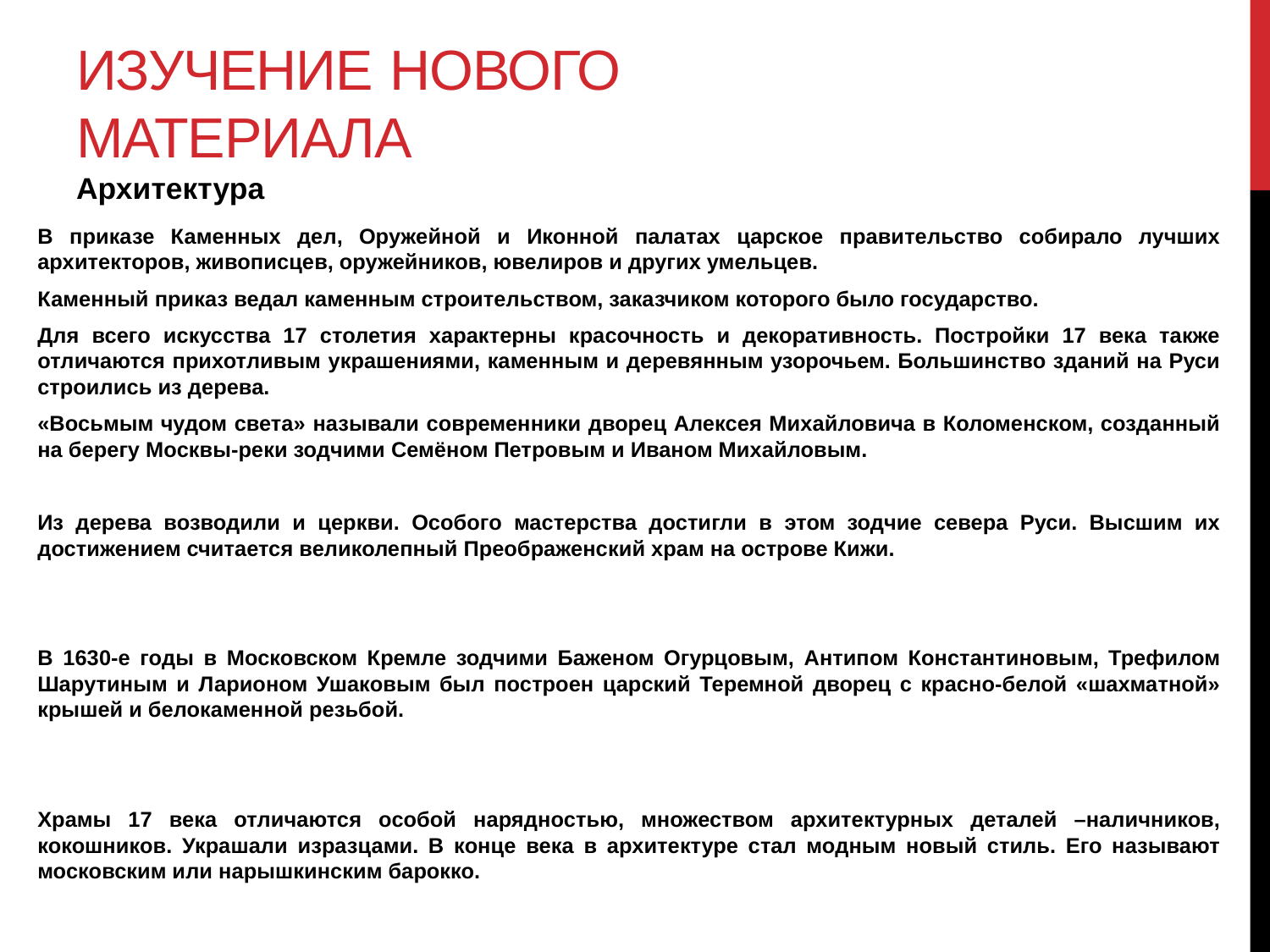

# Изучение нового материала Архитектура
В приказе Каменных дел, Оружейной и Иконной палатах царское правительство собирало лучших архитекторов, живописцев, оружейников, ювелиров и других умельцев.
Каменный приказ ведал каменным строительством, заказчиком которого было государство.
Для всего искусства 17 столетия характерны красочность и декоративность. Постройки 17 века также отличаются прихотливым украшениями, каменным и деревянным узорочьем. Большинство зданий на Руси строились из дерева.
«Восьмым чудом света» называли современники дворец Алексея Михайловича в Коломенском, созданный на берегу Москвы-реки зодчими Семёном Петровым и Иваном Михайловым.

Из дерева возводили и церкви. Особого мастерства достигли в этом зодчие севера Руси. Высшим их достижением считается великолепный Преображенский храм на острове Кижи.

В 1630-е годы в Московском Кремле зодчими Баженом Огурцовым, Антипом Константиновым, Трефилом Шарутиным и Ларионом Ушаковым был построен царский Теремной дворец с красно-белой «шахматной» крышей и белокаменной резьбой.

Храмы 17 века отличаются особой нарядностью, множеством архитектурных деталей –наличников, кокошников. Украшали изразцами. В конце века в архитектуре стал модным новый стиль. Его называют московским или нарышкинским барокко.